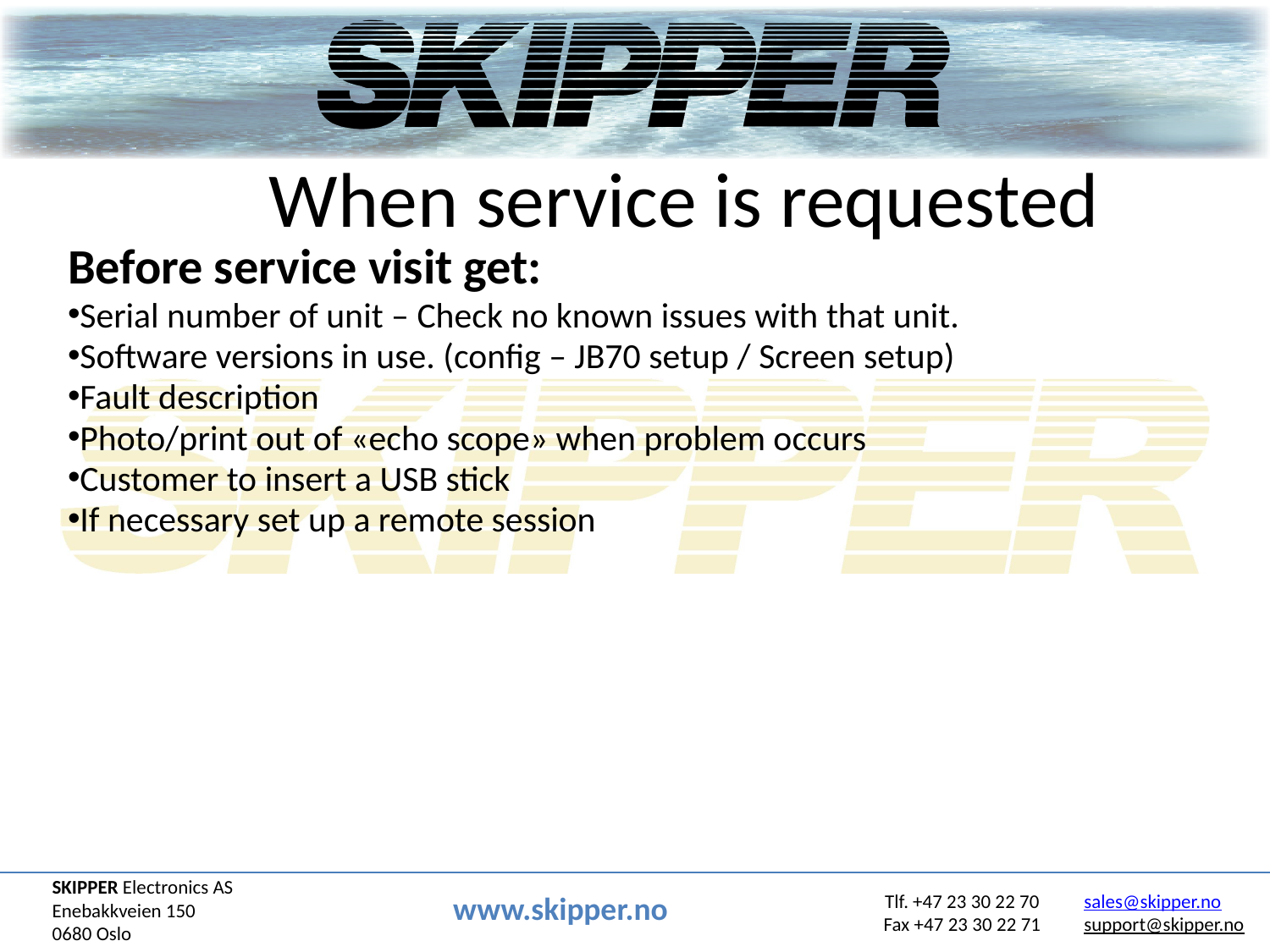

# When service is requested
Before service visit get:
Serial number of unit – Check no known issues with that unit.
Software versions in use. (config – JB70 setup / Screen setup)
Fault description
Photo/print out of «echo scope» when problem occurs
Customer to insert a USB stick
If necessary set up a remote session